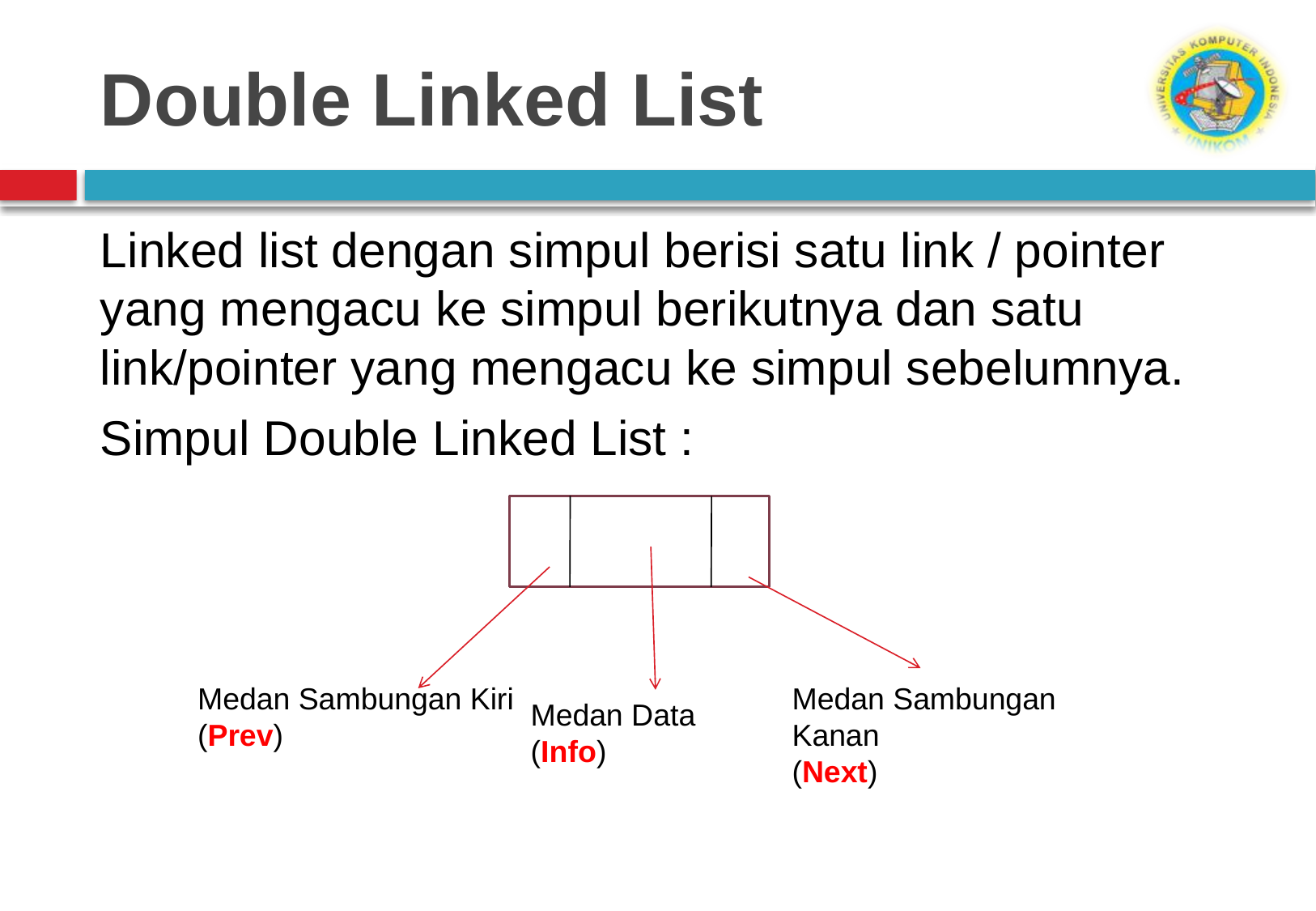

# Double Linked List
Linked list dengan simpul berisi satu link / pointer yang mengacu ke simpul berikutnya dan satu link/pointer yang mengacu ke simpul sebelumnya.
Simpul Double Linked List :

Medan Sambungan Kiri
(Prev)
Medan Sambungan Kanan
(Next)
Medan Data
(Info)